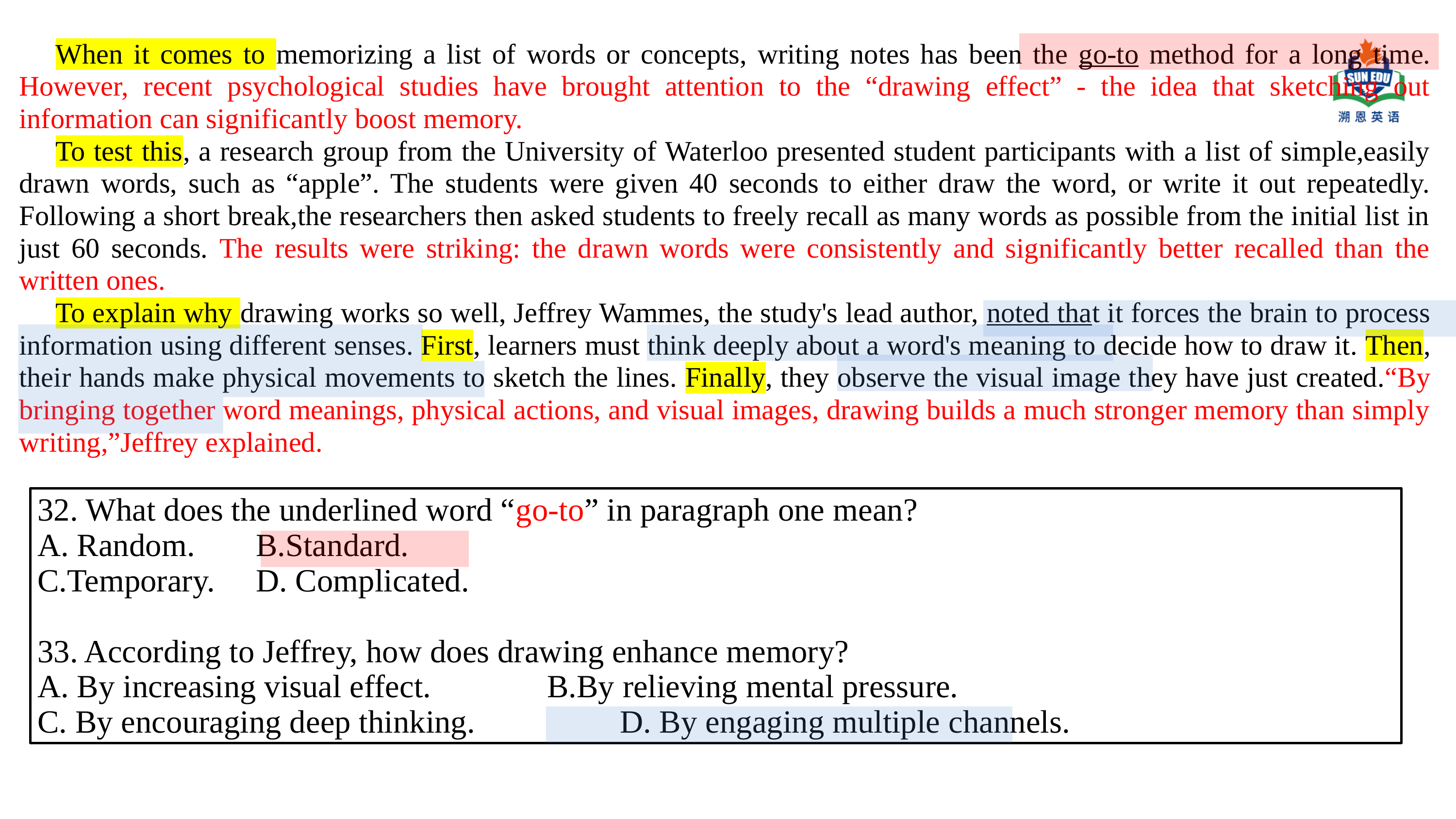

When it comes to memorizing a list of words or concepts, writing notes has been the go-to method for a long time. However, recent psychological studies have brought attention to the “drawing effect” - the idea that sketching out information can significantly boost memory.
To test this, a research group from the University of Waterloo presented student participants with a list of simple,easily drawn words, such as “apple”. The students were given 40 seconds to either draw the word, or write it out repeatedly. Following a short break,the researchers then asked students to freely recall as many words as possible from the initial list in just 60 seconds. The results were striking: the drawn words were consistently and significantly better recalled than the written ones.
To explain why drawing works so well, Jeffrey Wammes, the study's lead author, noted that it forces the brain to process information using different senses. First, learners must think deeply about a word's meaning to decide how to draw it. Then, their hands make physical movements to sketch the lines. Finally, they observe the visual image they have just created.“By bringing together word meanings, physical actions, and visual images, drawing builds a much stronger memory than simply writing,”Jeffrey explained.

32. What does the underlined word “go-to” in paragraph one mean?
A. Random.	B.Standard.
C.Temporary.	D. Complicated.

33. According to Jeffrey, how does drawing enhance memory?
A. By increasing visual effect.		B.By relieving mental pressure.
C. By encouraging deep thinking.		D. By engaging multiple channels.